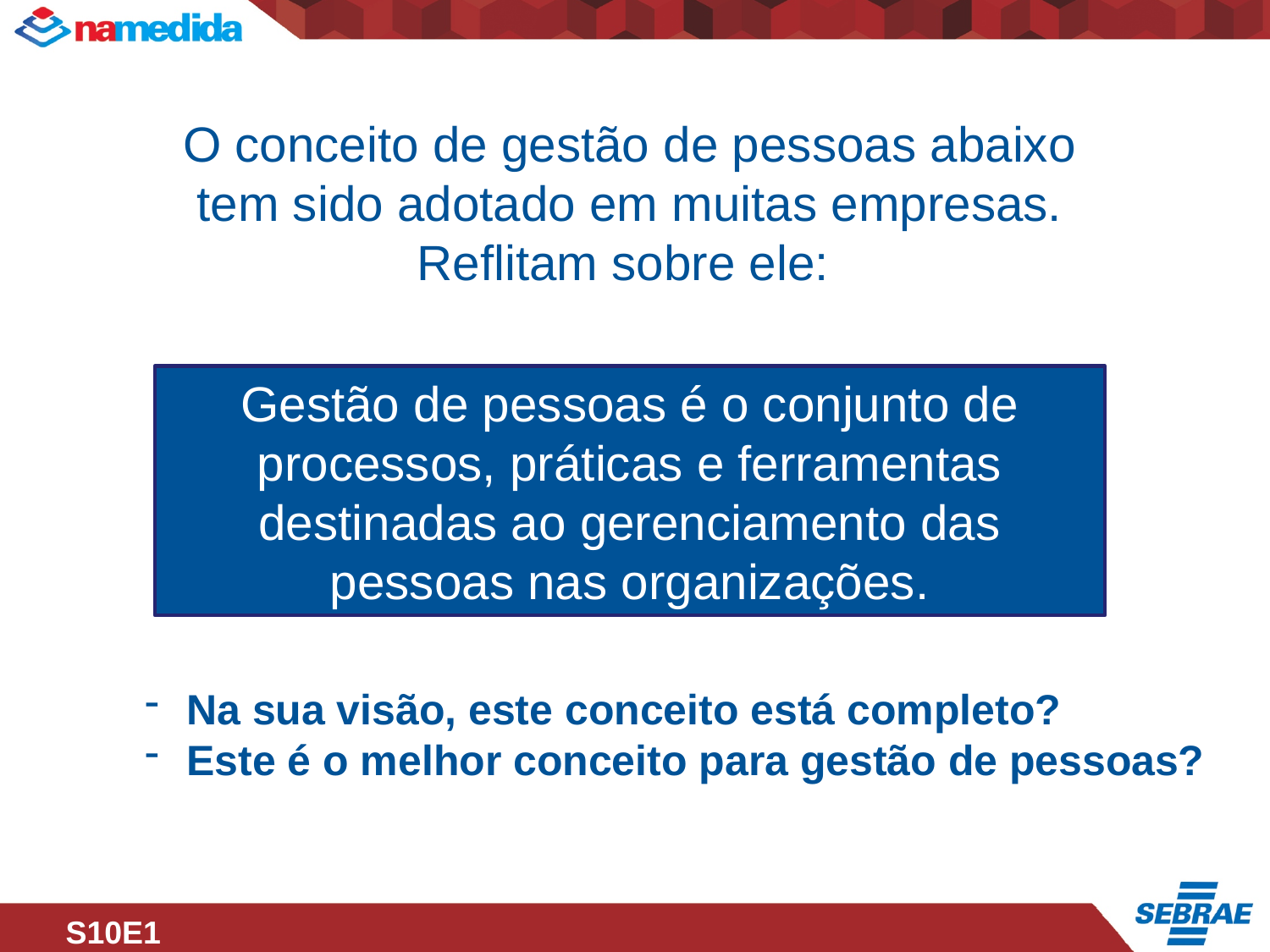

O conceito de gestão de pessoas abaixo tem sido adotado em muitas empresas. Reflitam sobre ele:
Gestão de pessoas é o conjunto de processos, práticas e ferramentas destinadas ao gerenciamento das pessoas nas organizações.
 Na sua visão, este conceito está completo?
 Este é o melhor conceito para gestão de pessoas?

S10E1